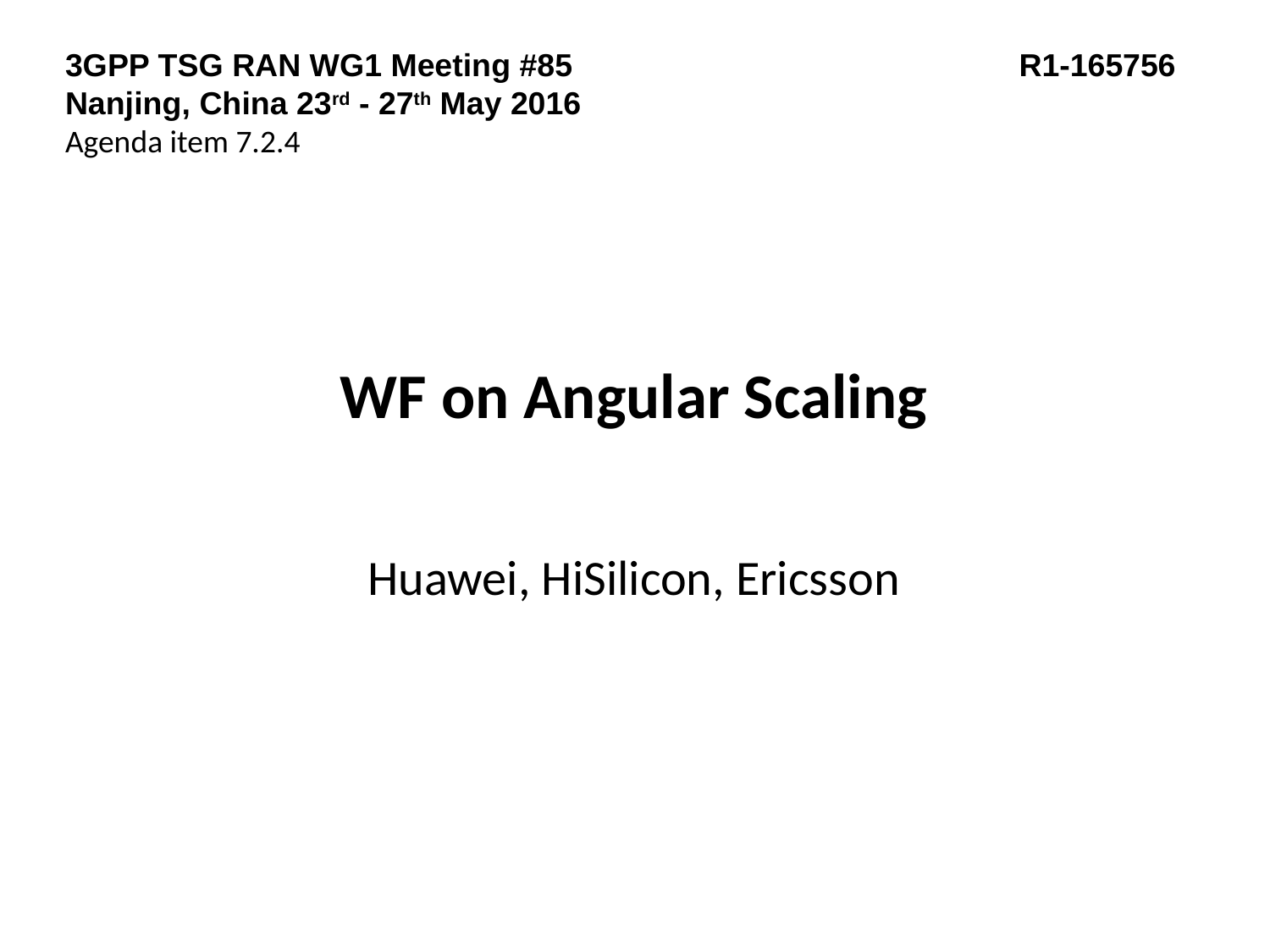

3GPP TSG RAN WG1 Meeting #85		                                    R1-165756
Nanjing, China 23rd - 27th May 2016
Agenda item 7.2.4
# WF on Angular Scaling
Huawei, HiSilicon, Ericsson